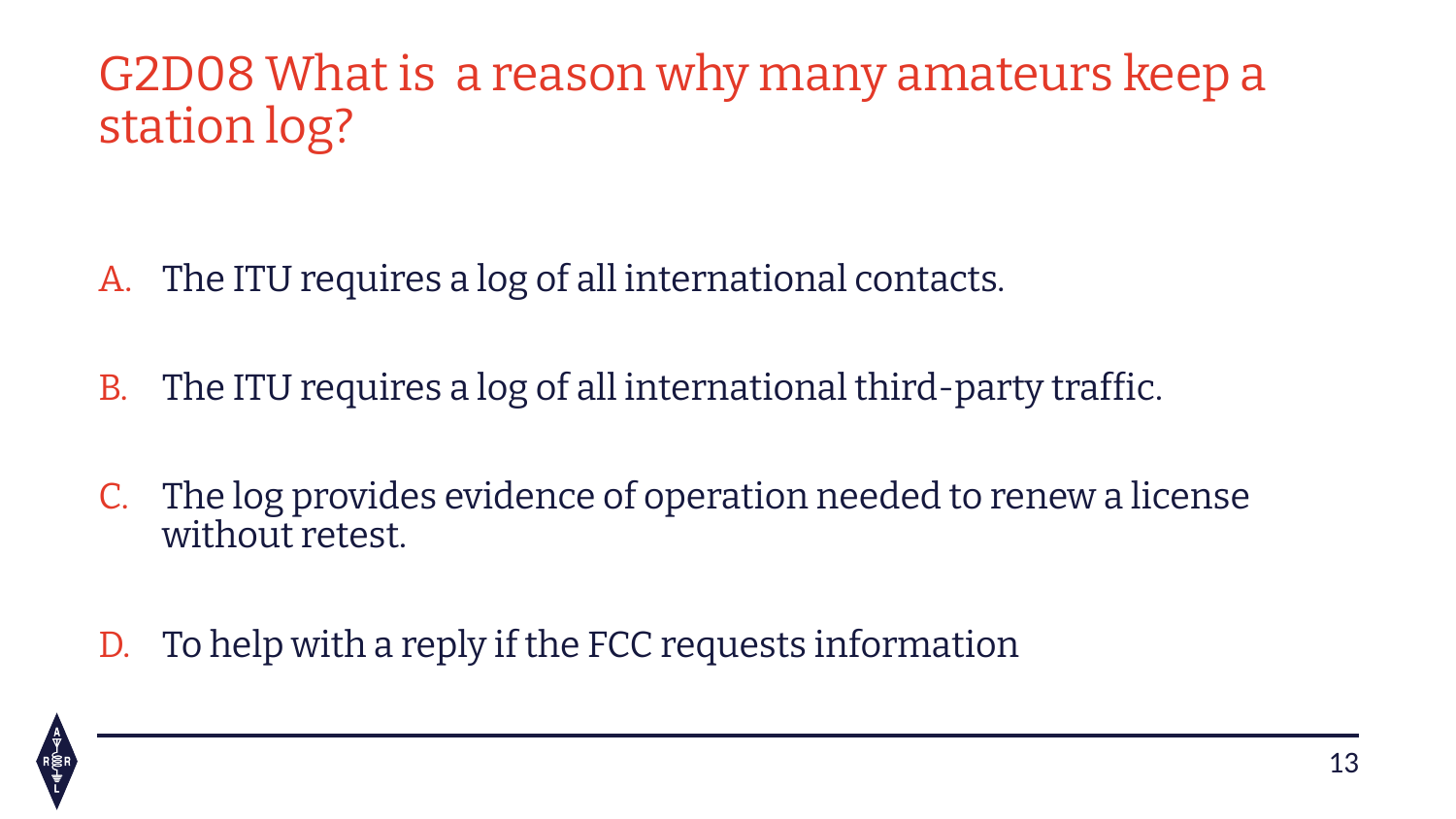

# G2D08 What is  a reason why many amateurs keep a station log?

The ITU requires a log of all international contacts.

The ITU requires a log of all international third-party traffic.

The log provides evidence of operation needed to renew a license without retest.

To help with a reply if the FCC requests information

13